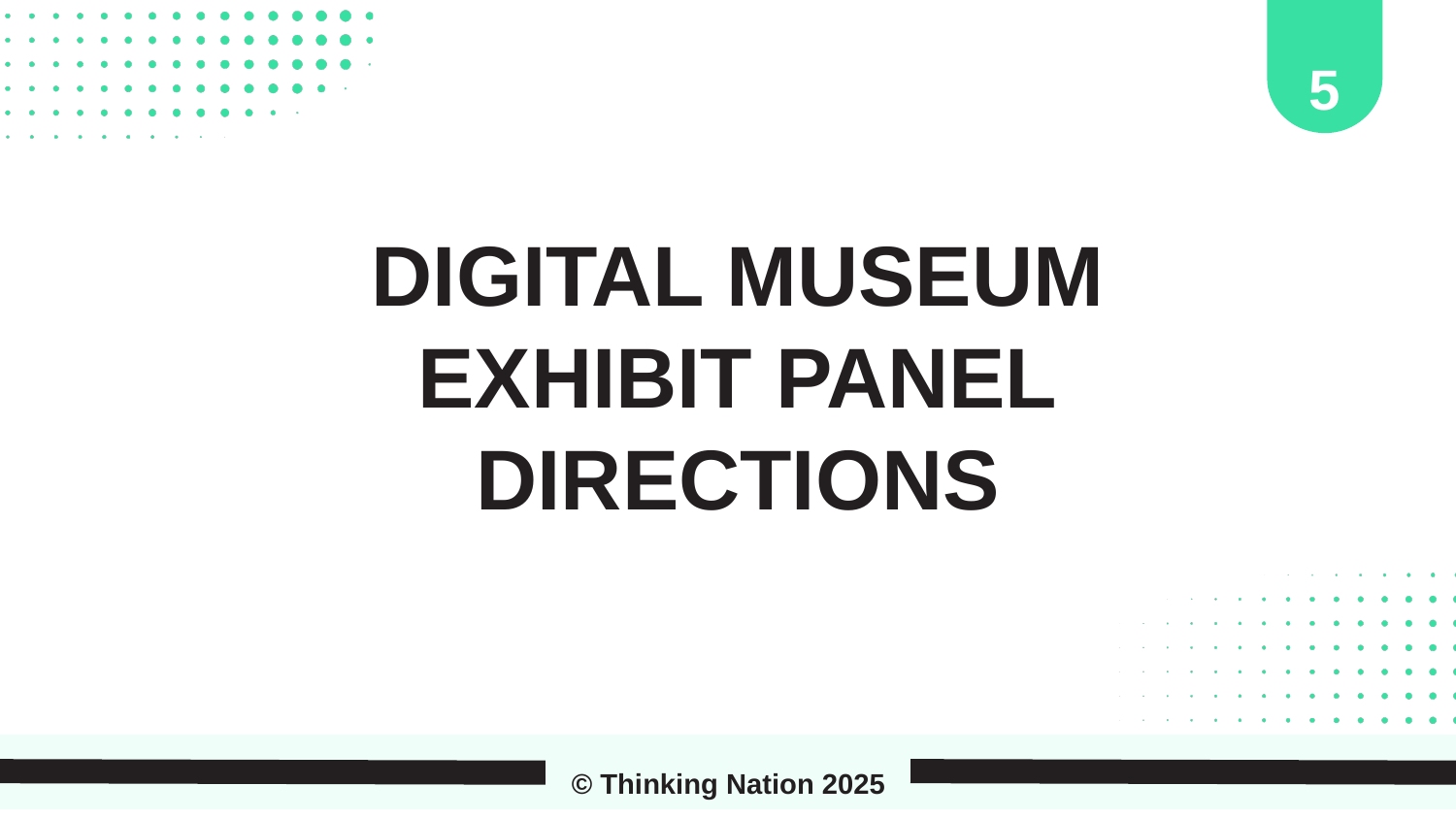

5
DIGITAL MUSEUM EXHIBIT PANEL
DIRECTIONS

© Thinking Nation 2025